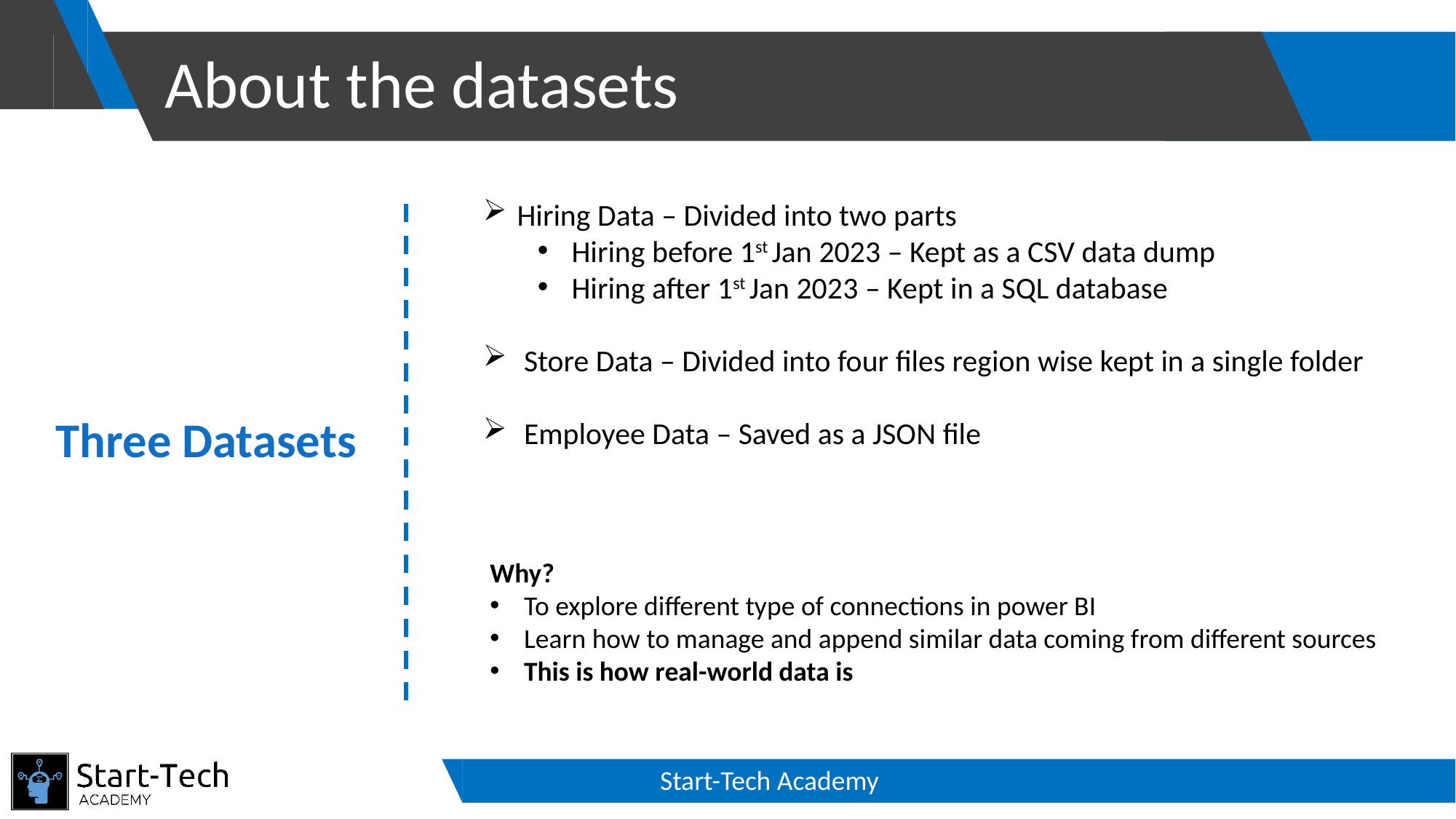

# About the datasets
Hiring Data – Divided into two parts
Hiring before 1st Jan 2023 – Kept as a CSV data dump
Hiring after 1st Jan 2023 – Kept in a SQL database

Store Data – Divided into four files region wise kept in a single folder

Employee Data – Saved as a JSON file

Three Datasets
Why?
To explore different type of connections in power BI
Learn how to manage and append similar data coming from different sources
This is how real-world data is
Start-Tech Academy